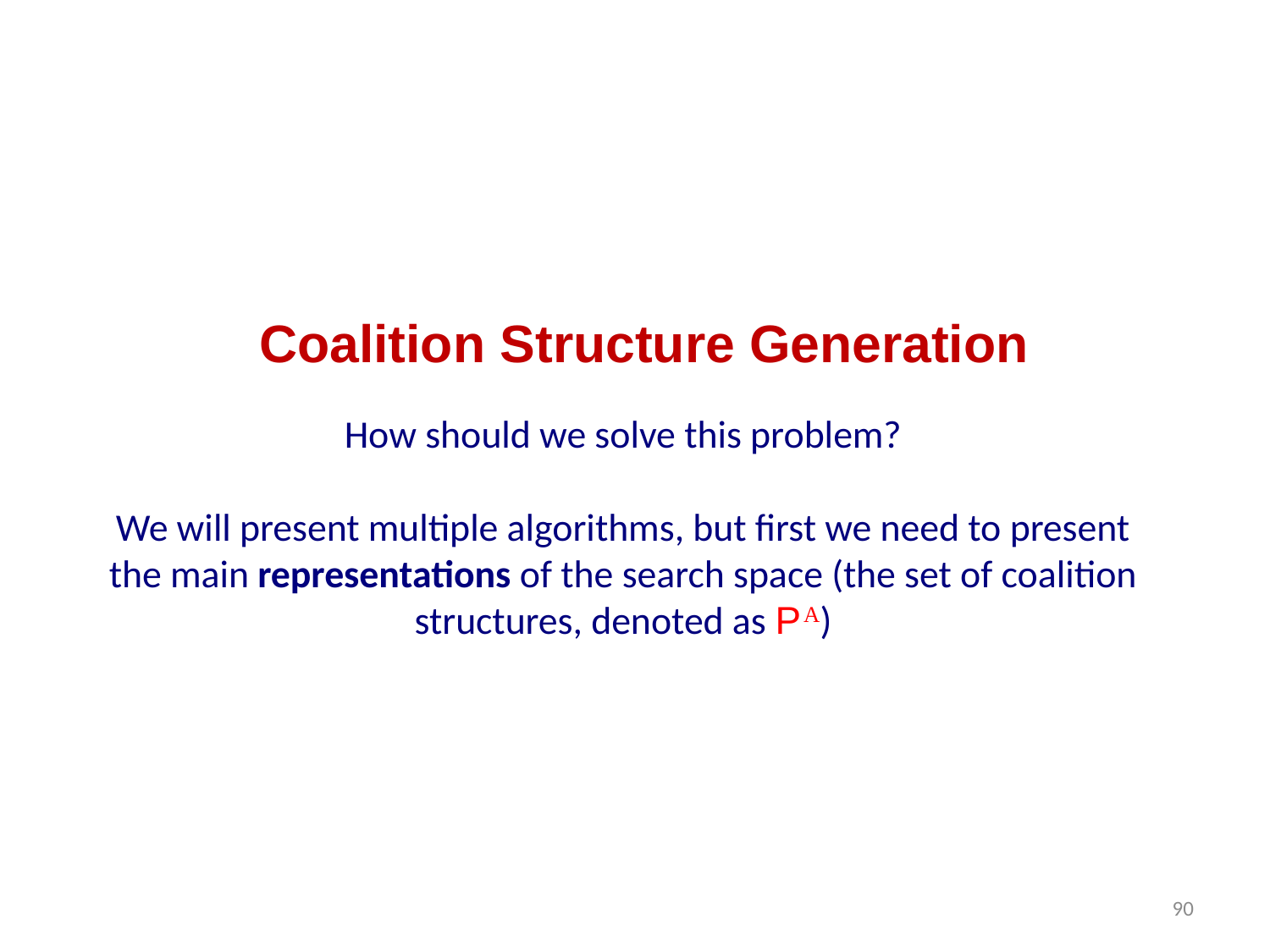

Coalition Structure Generation
How should we solve this problem?

We will present multiple algorithms, but first we need to present the main representations of the search space (the set of coalition structures, denoted as P A)
90